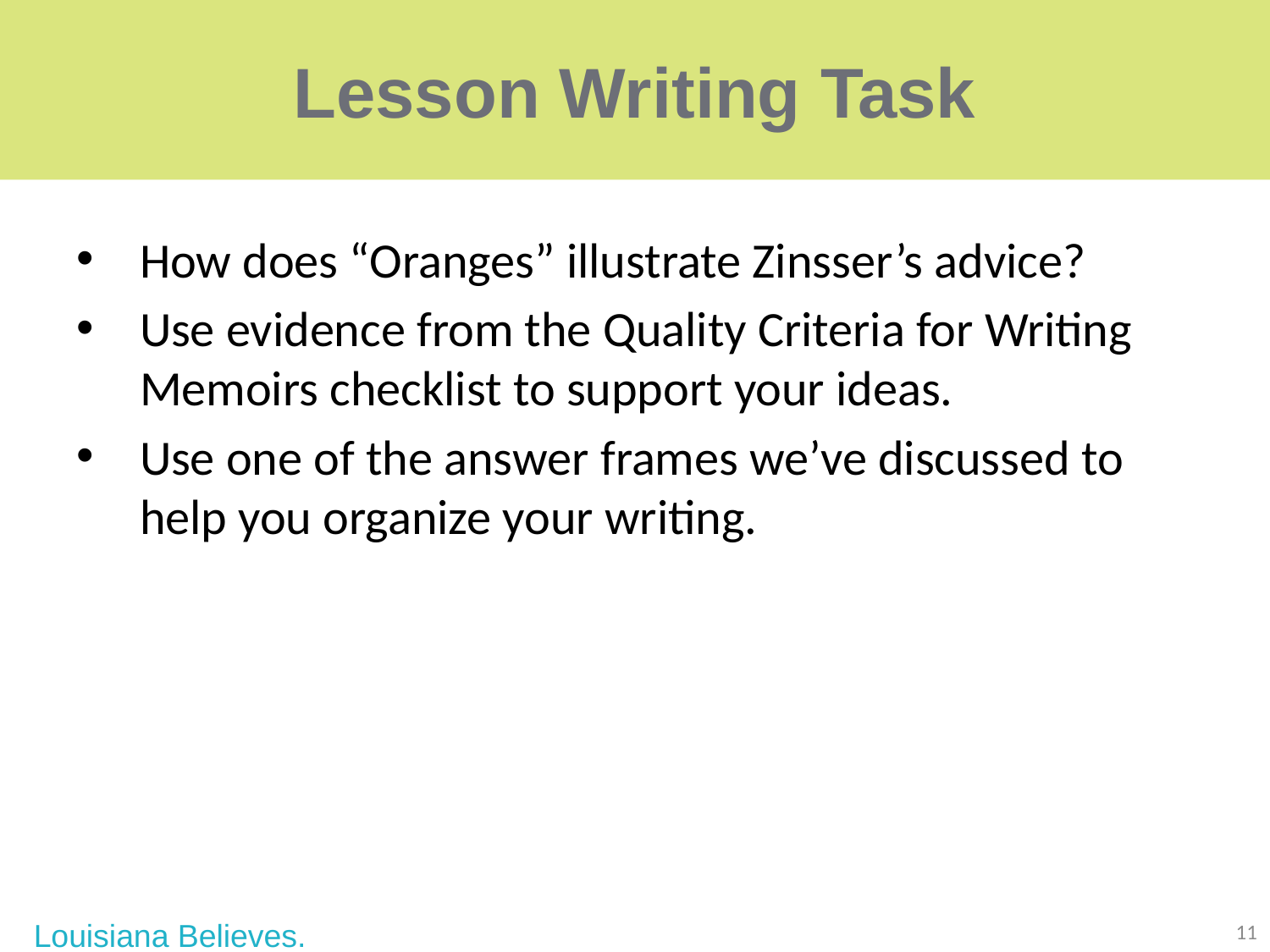

# Lesson Writing Task
How does “Oranges” illustrate Zinsser’s advice?
Use evidence from the Quality Criteria for Writing Memoirs checklist to support your ideas.
Use one of the answer frames we’ve discussed to help you organize your writing.

Louisiana Believes.
11